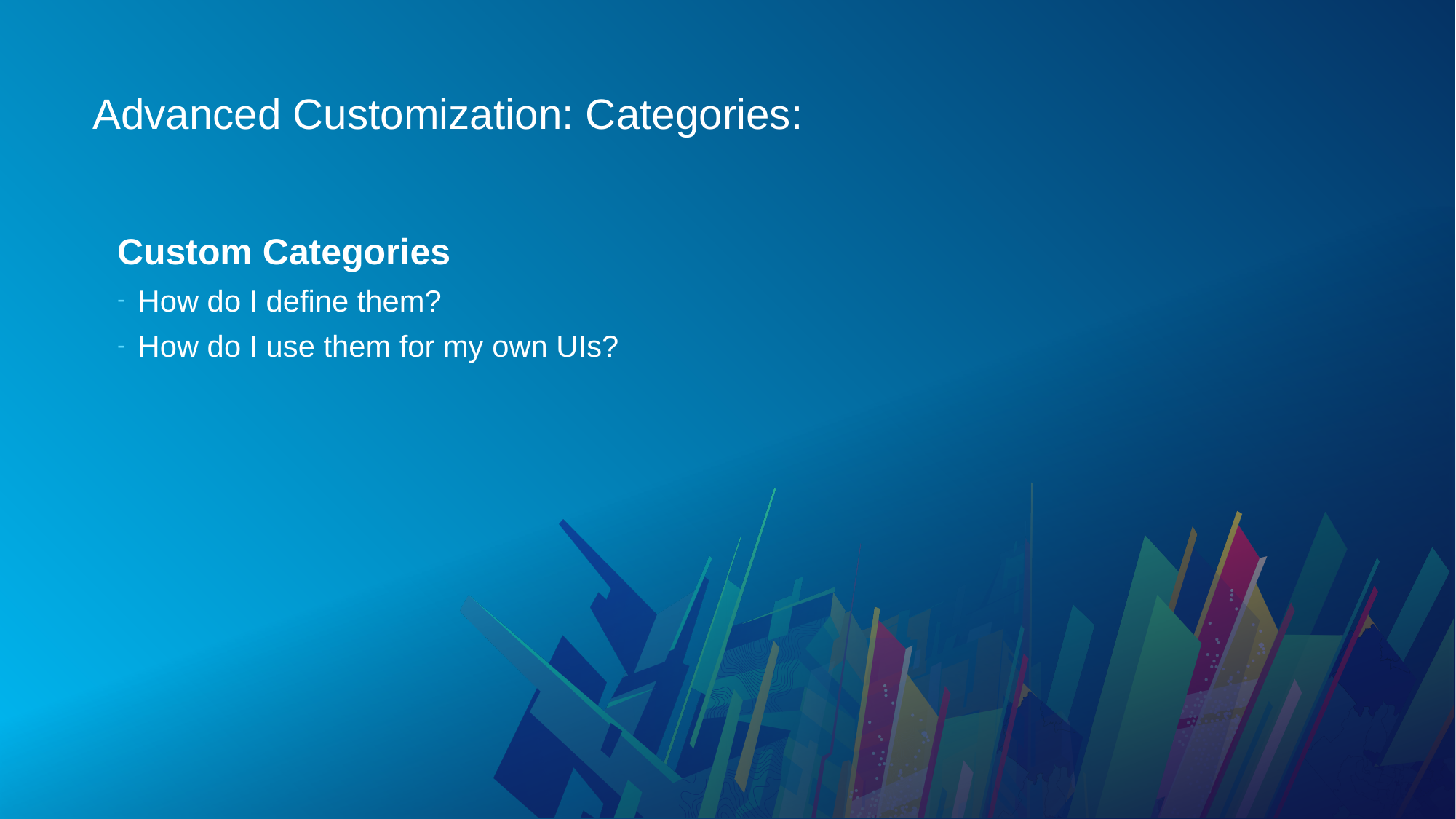

# Advanced Customization: Categories:
Custom Categories
How do I define them?
How do I use them for my own UIs?